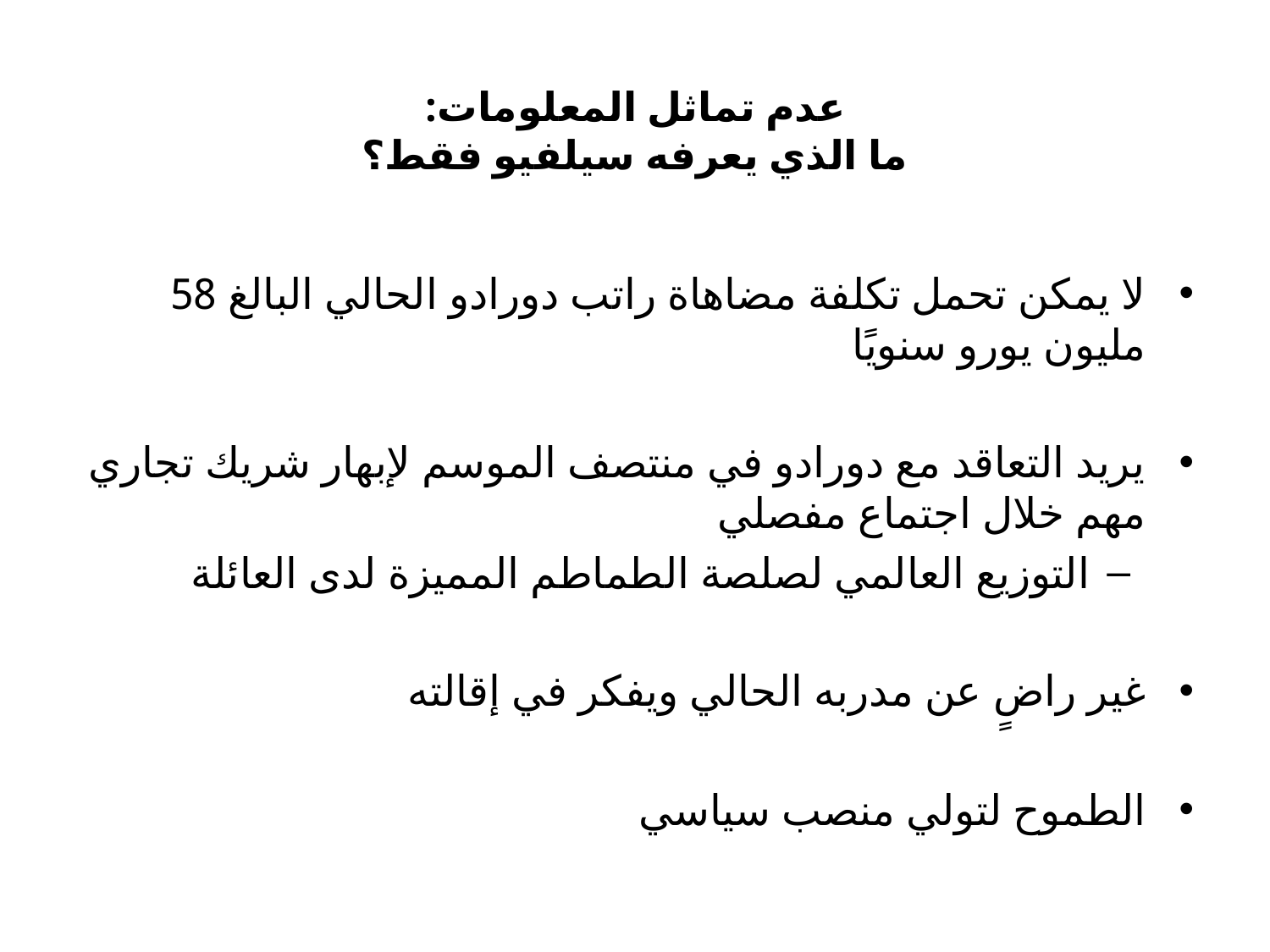

# عدم تماثل المعلومات: ما الذي يعرفه سيلفيو فقط؟
لا يمكن تحمل تكلفة مضاهاة راتب دورادو الحالي البالغ 58 مليون يورو سنويًا

يريد التعاقد مع دورادو في منتصف الموسم لإبهار شريك تجاري مهم خلال اجتماع مفصلي
التوزيع العالمي لصلصة الطماطم المميزة لدى العائلة

غير راضٍ عن مدربه الحالي ويفكر في إقالته

الطموح لتولي منصب سياسي